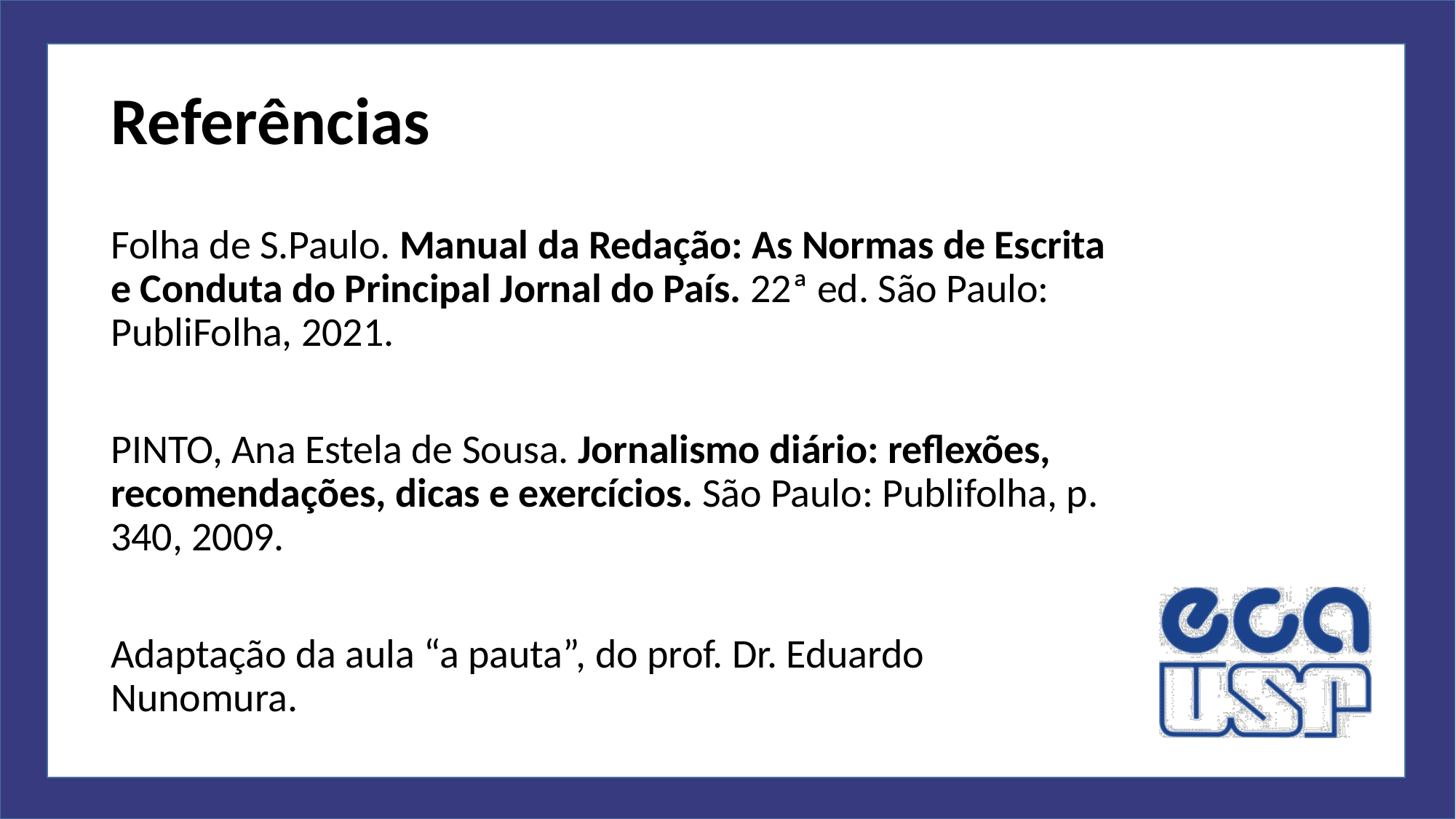

# Referências
Folha de S.Paulo. Manual da Redação: As Normas de Escrita e Conduta do Principal Jornal do País. 22ª ed. São Paulo: PubliFolha, 2021.

PINTO, Ana Estela de Sousa. Jornalismo diário: reflexões, recomendações, dicas e exercícios. São Paulo: Publifolha, p. 340, 2009.

Adaptação da aula “a pauta”, do prof. Dr. Eduardo Nunomura.